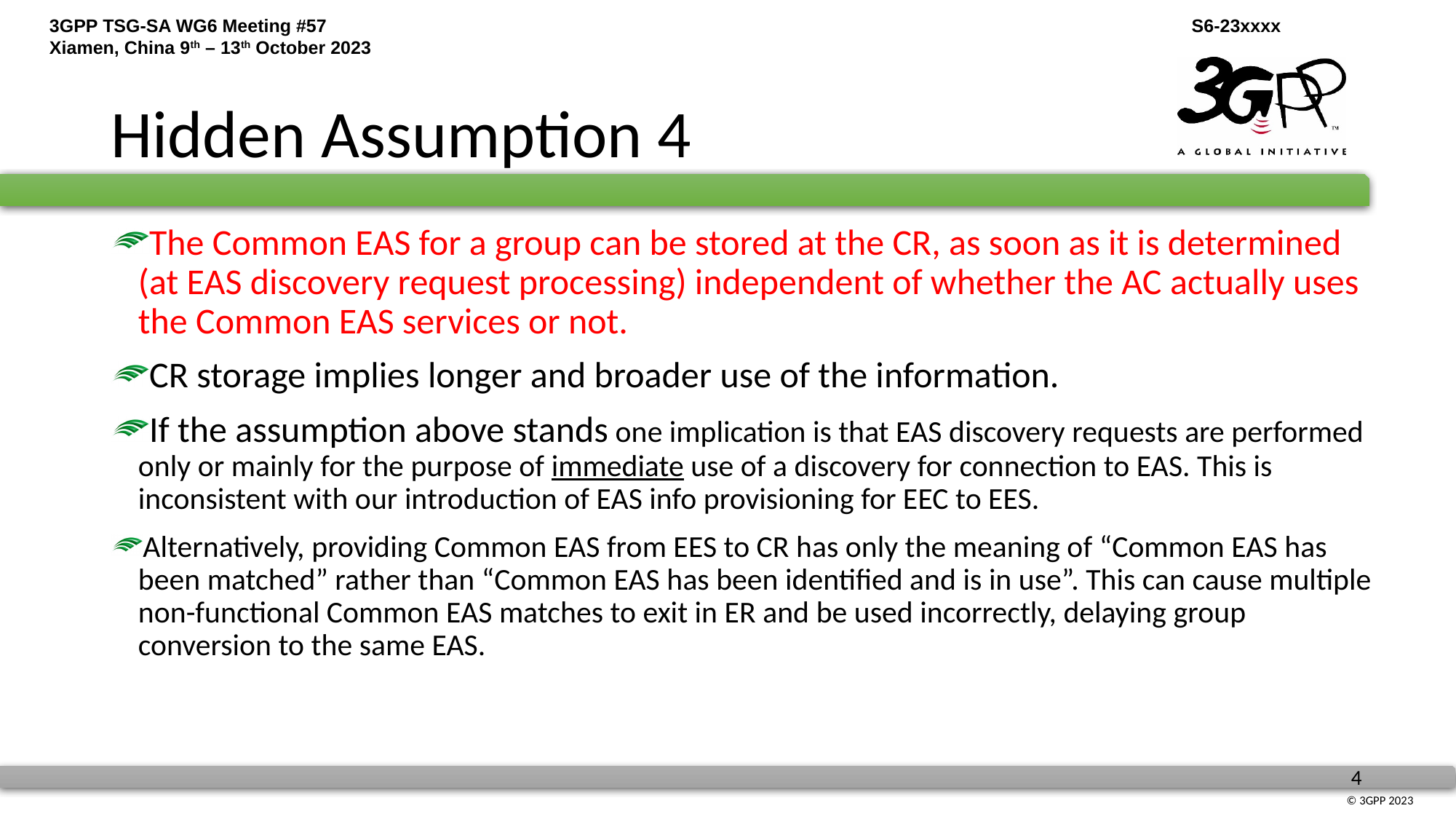

# Hidden Assumption 4
The Common EAS for a group can be stored at the CR, as soon as it is determined (at EAS discovery request processing) independent of whether the AC actually uses the Common EAS services or not.
CR storage implies longer and broader use of the information.
If the assumption above stands one implication is that EAS discovery requests are performed only or mainly for the purpose of immediate use of a discovery for connection to EAS. This is inconsistent with our introduction of EAS info provisioning for EEC to EES.
Alternatively, providing Common EAS from EES to CR has only the meaning of “Common EAS has been matched” rather than “Common EAS has been identified and is in use”. This can cause multiple non-functional Common EAS matches to exit in ER and be used incorrectly, delaying group conversion to the same EAS.